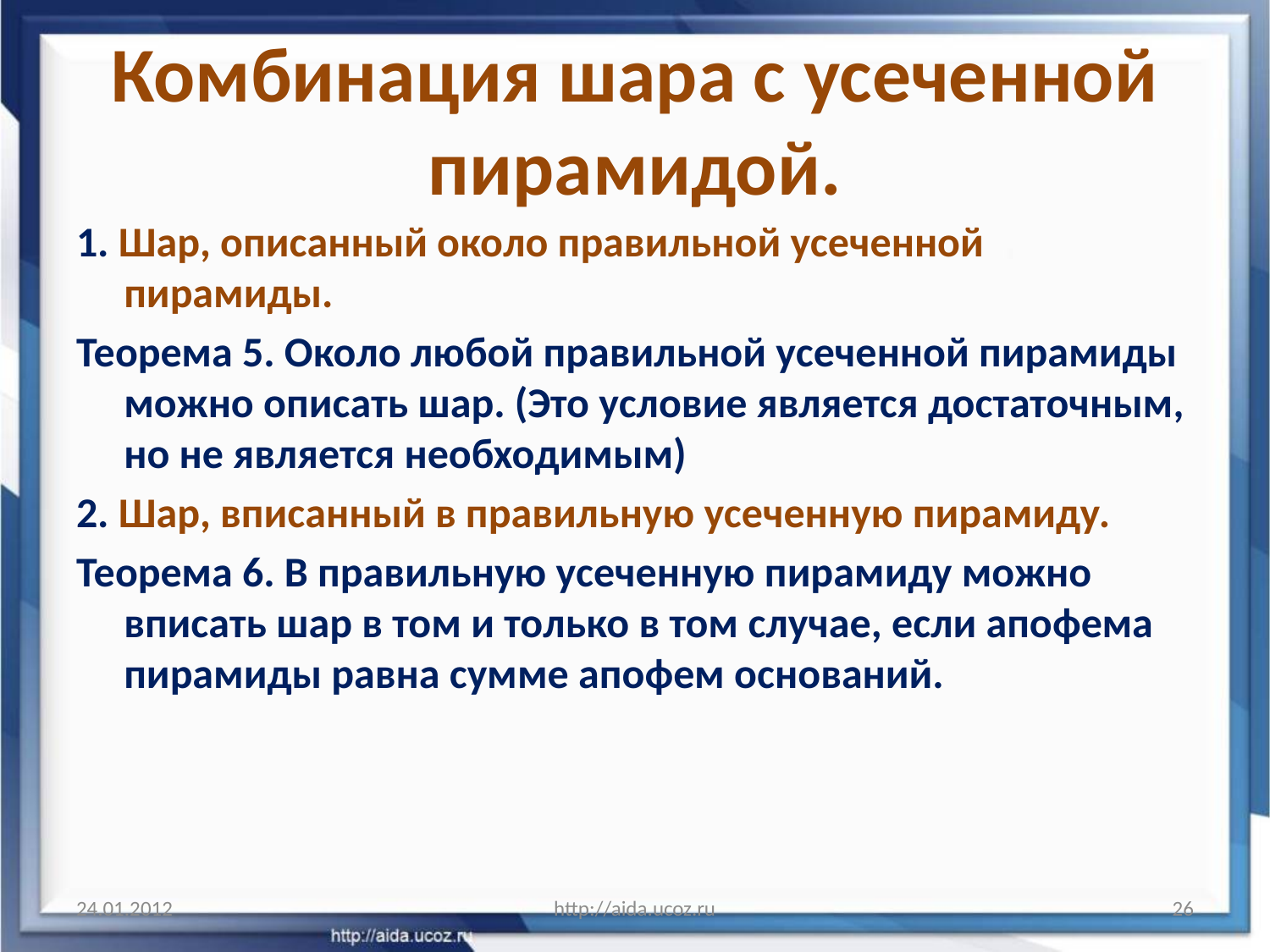

# Комбинация шара с усеченной пирамидой.
1. Шар, описанный около правильной усеченной пирамиды.
Теорема 5. Около любой правильной усеченной пирамиды можно описать шар. (Это условие является достаточным, но не является необходимым)
2. Шар, вписанный в правильную усеченную пирамиду.
Теорема 6. В правильную усеченную пирамиду можно вписать шар в том и только в том случае, если апофема пирамиды равна сумме апофем оснований.
24.01.2012
http://aida.ucoz.ru
26